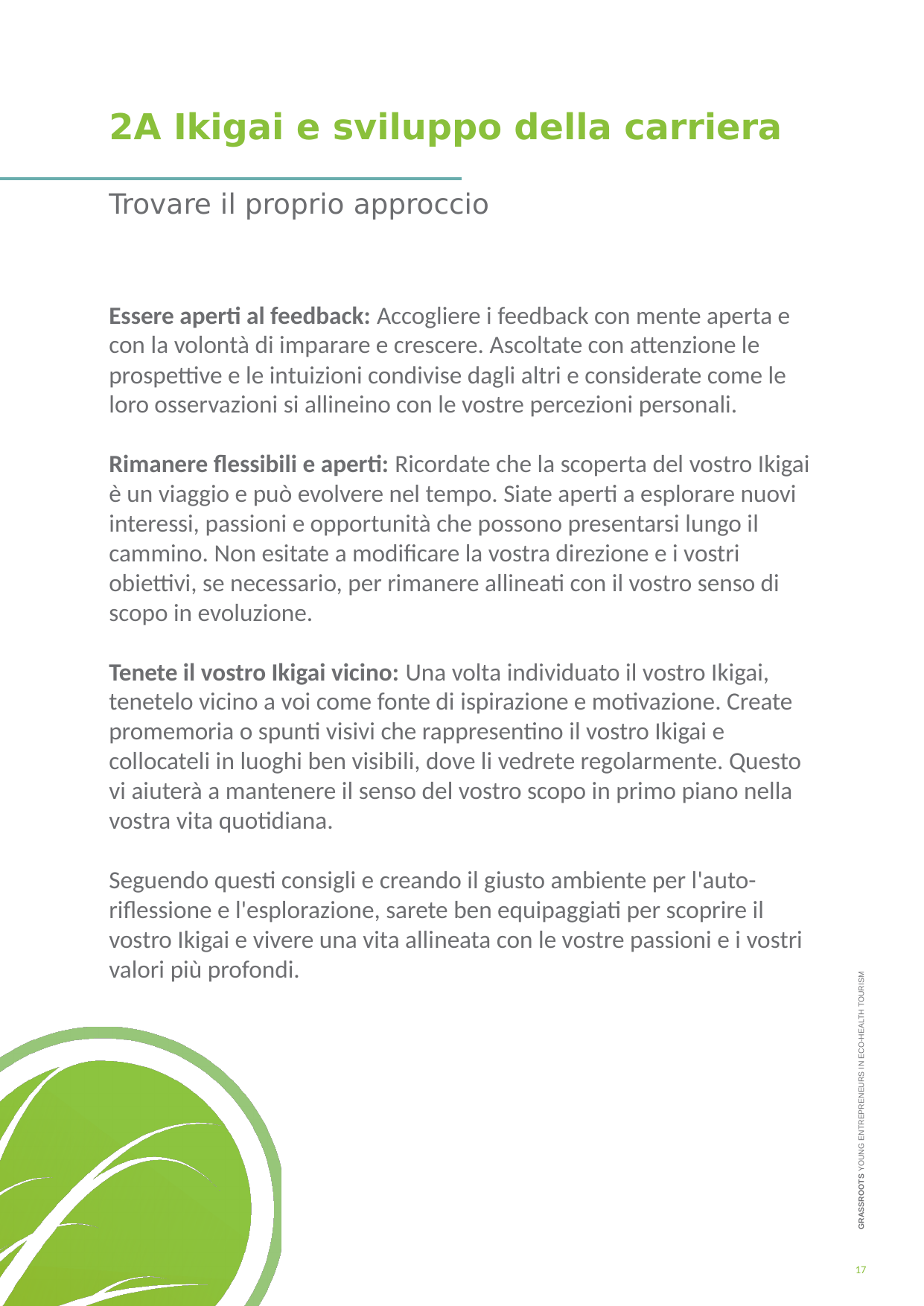

2A Ikigai e sviluppo della carriera
Trovare il proprio approccio
Essere aperti al feedback: Accogliere i feedback con mente aperta e con la volontà di imparare e crescere. Ascoltate con attenzione le prospettive e le intuizioni condivise dagli altri e considerate come le loro osservazioni si allineino con le vostre percezioni personali.
Rimanere flessibili e aperti: Ricordate che la scoperta del vostro Ikigai è un viaggio e può evolvere nel tempo. Siate aperti a esplorare nuovi interessi, passioni e opportunità che possono presentarsi lungo il cammino. Non esitate a modificare la vostra direzione e i vostri obiettivi, se necessario, per rimanere allineati con il vostro senso di scopo in evoluzione.
Tenete il vostro Ikigai vicino: Una volta individuato il vostro Ikigai, tenetelo vicino a voi come fonte di ispirazione e motivazione. Create promemoria o spunti visivi che rappresentino il vostro Ikigai e collocateli in luoghi ben visibili, dove li vedrete regolarmente. Questo vi aiuterà a mantenere il senso del vostro scopo in primo piano nella vostra vita quotidiana.
Seguendo questi consigli e creando il giusto ambiente per l'auto-riflessione e l'esplorazione, sarete ben equipaggiati per scoprire il vostro Ikigai e vivere una vita allineata con le vostre passioni e i vostri valori più profondi.

17